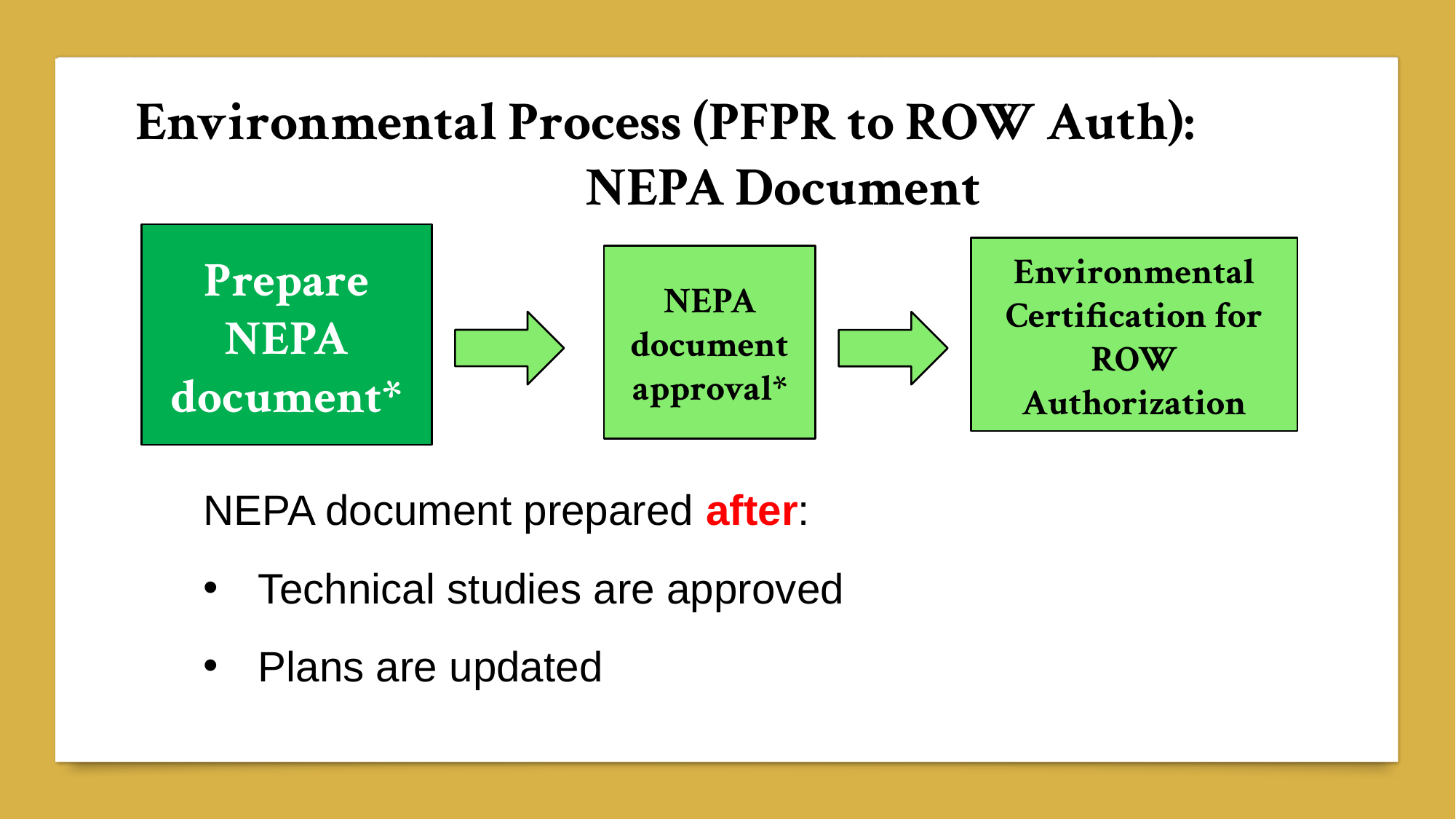

Environmental Process (PFPR to ROW Auth):
NEPA Document

Prepare NEPA document*
Environmental Certification for ROW Authorization
NEPA document approval*

NEPA document prepared after:
Technical studies are approved
Plans are updated